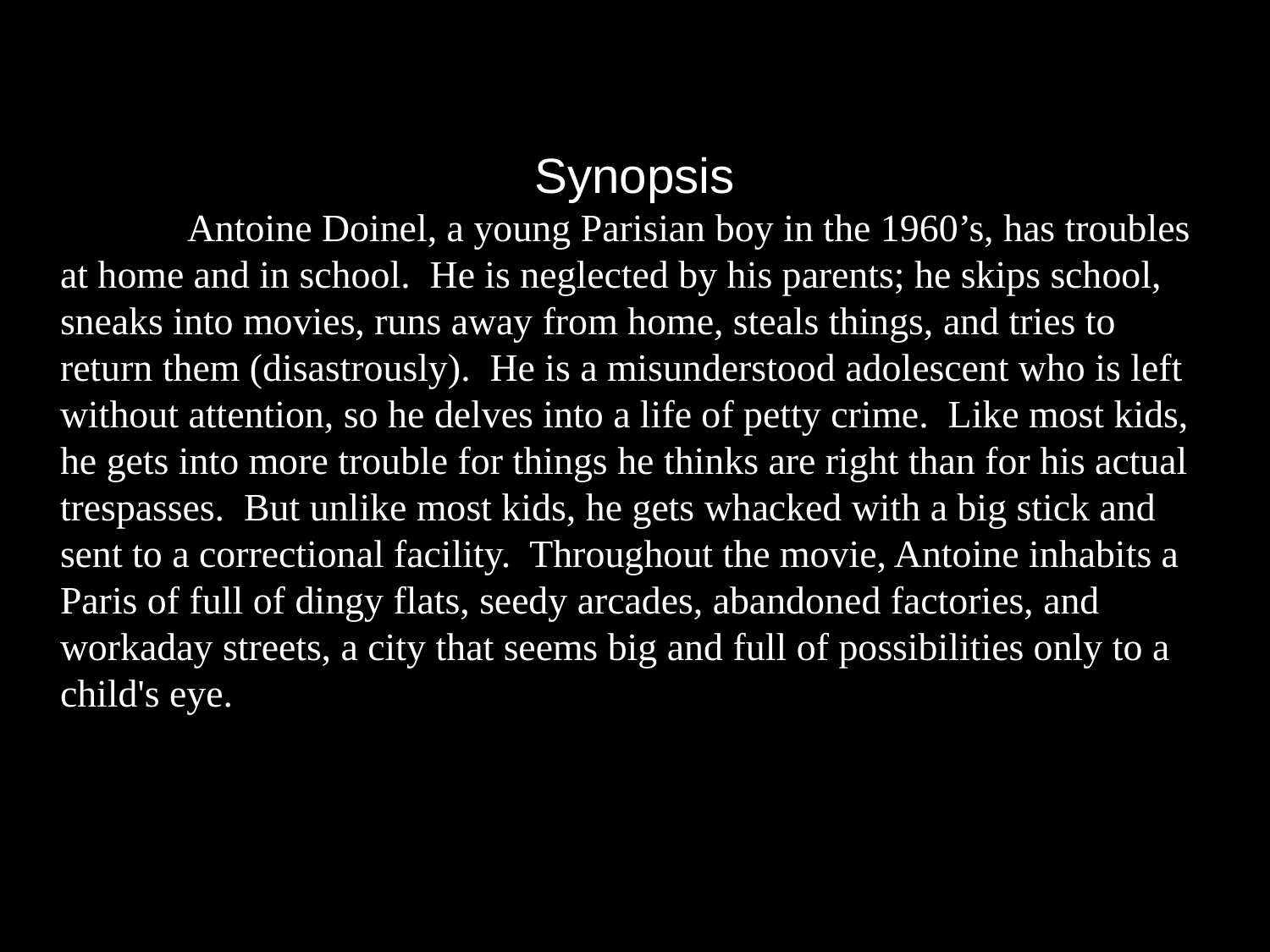

Synopsis
	Antoine Doinel, a young Parisian boy in the 1960’s, has troubles at home and in school.  He is neglected by his parents; he skips school, sneaks into movies, runs away from home, steals things, and tries to return them (disastrously).  He is a misunderstood adolescent who is left without attention, so he delves into a life of petty crime.  Like most kids, he gets into more trouble for things he thinks are right than for his actual trespasses.  But unlike most kids, he gets whacked with a big stick and sent to a correctional facility.  Throughout the movie, Antoine inhabits a Paris of full of dingy flats, seedy arcades, abandoned factories, and workaday streets, a city that seems big and full of possibilities only to a child's eye.